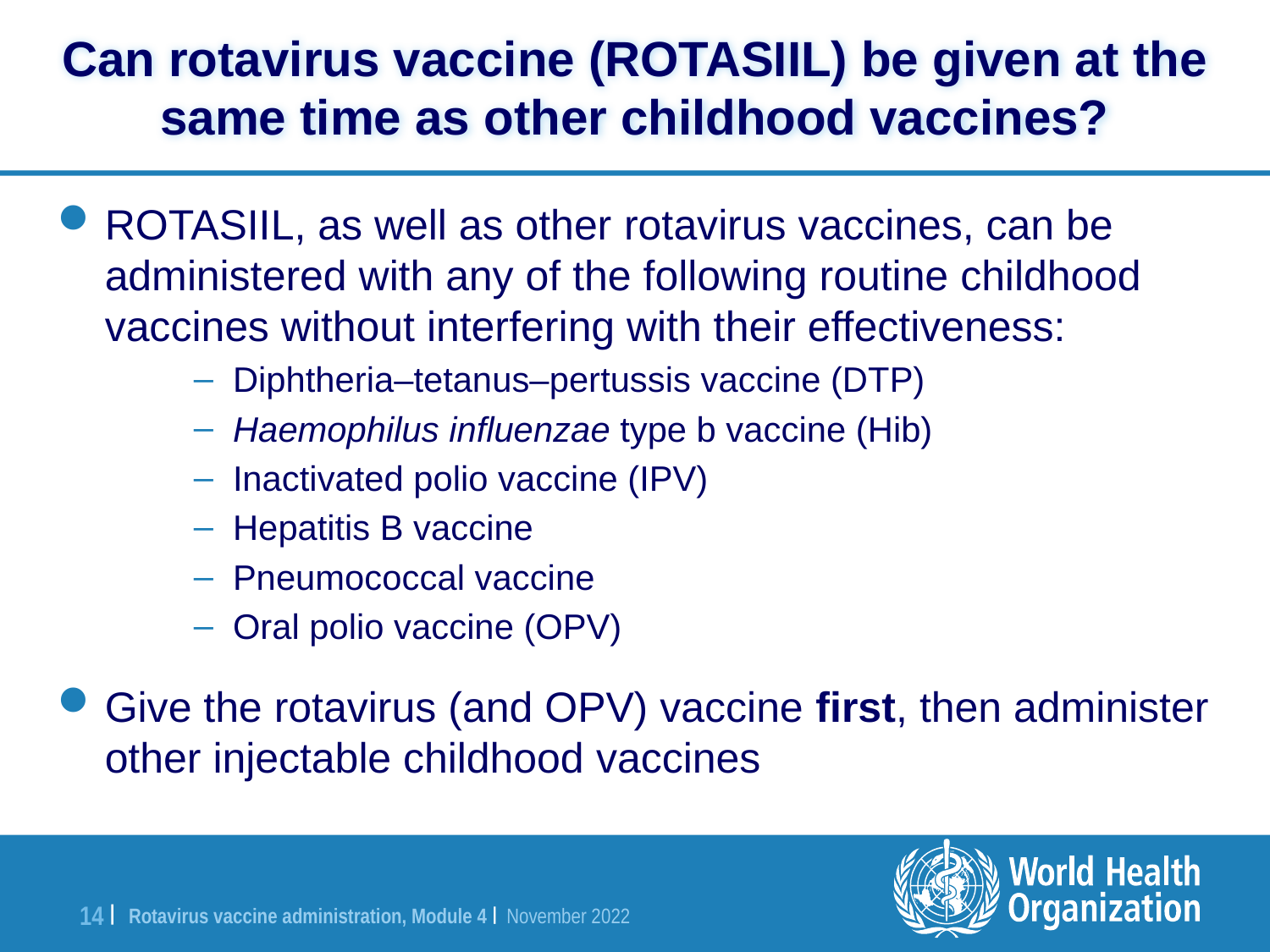

Can rotavirus vaccine (ROTASIIL) be given at the same time as other childhood vaccines?
ROTASIIL, as well as other rotavirus vaccines, can be administered with any of the following routine childhood vaccines without interfering with their effectiveness:
Diphtheria–tetanus–pertussis vaccine (DTP)
Haemophilus influenzae type b vaccine (Hib)
Inactivated polio vaccine (IPV)
Hepatitis B vaccine
Pneumococcal vaccine
Oral polio vaccine (OPV)
Give the rotavirus (and OPV) vaccine first, then administer other injectable childhood vaccines